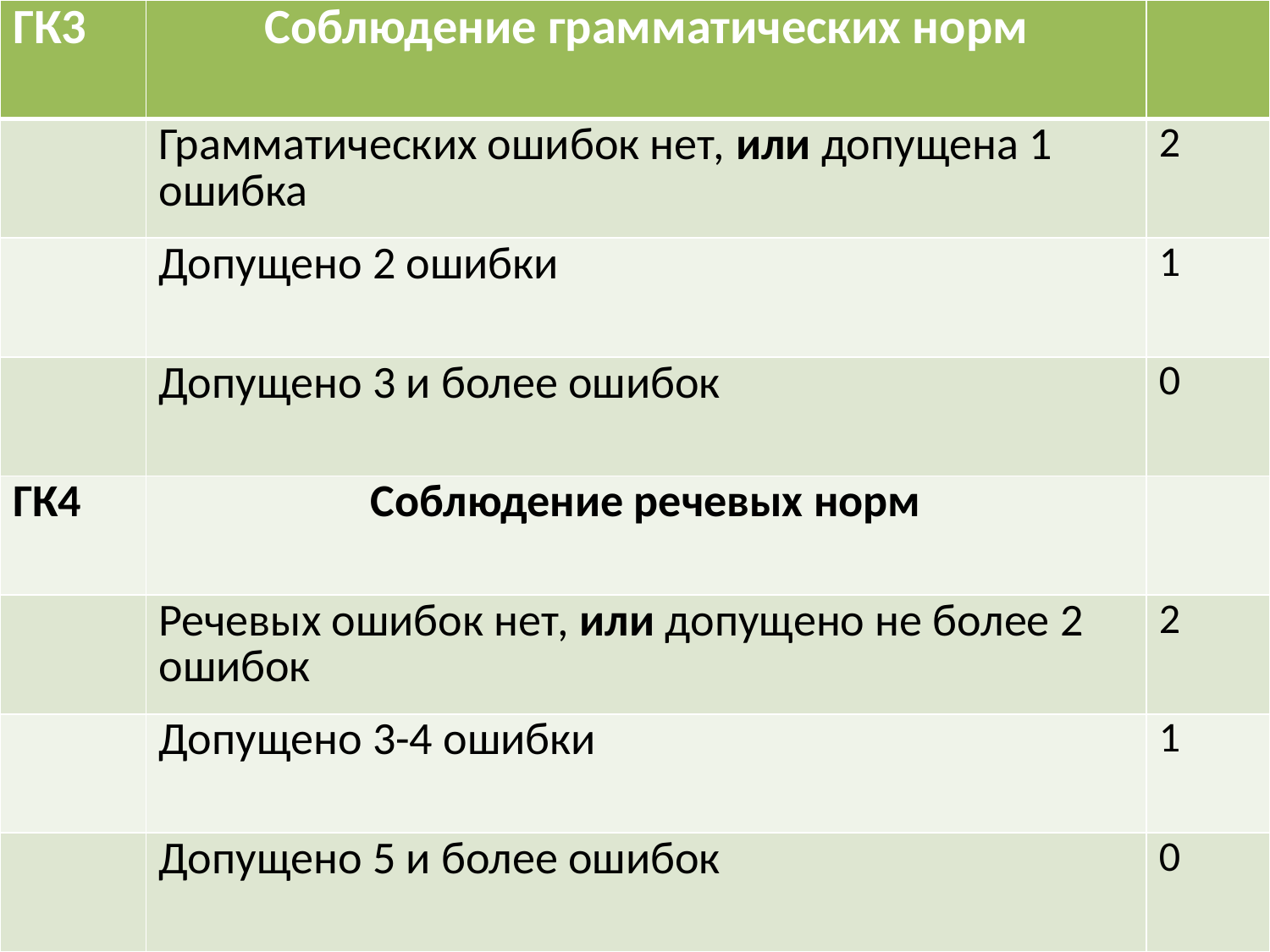

| ГК3 | Соблюдение грамматических норм |  |
| --- | --- | --- |
|  | Грамматических ошибок нет, или допущена 1 ошибка | 2 |
|  | Допущено 2 ошибки | 1 |
|  | Допущено 3 и более ошибок | 0 |
| ГК4 | Соблюдение речевых норм |  |
|  | Речевых ошибок нет, или допущено не более 2 ошибок | 2 |
|  | Допущено 3-4 ошибки | 1 |
|  | Допущено 5 и более ошибок | 0 |